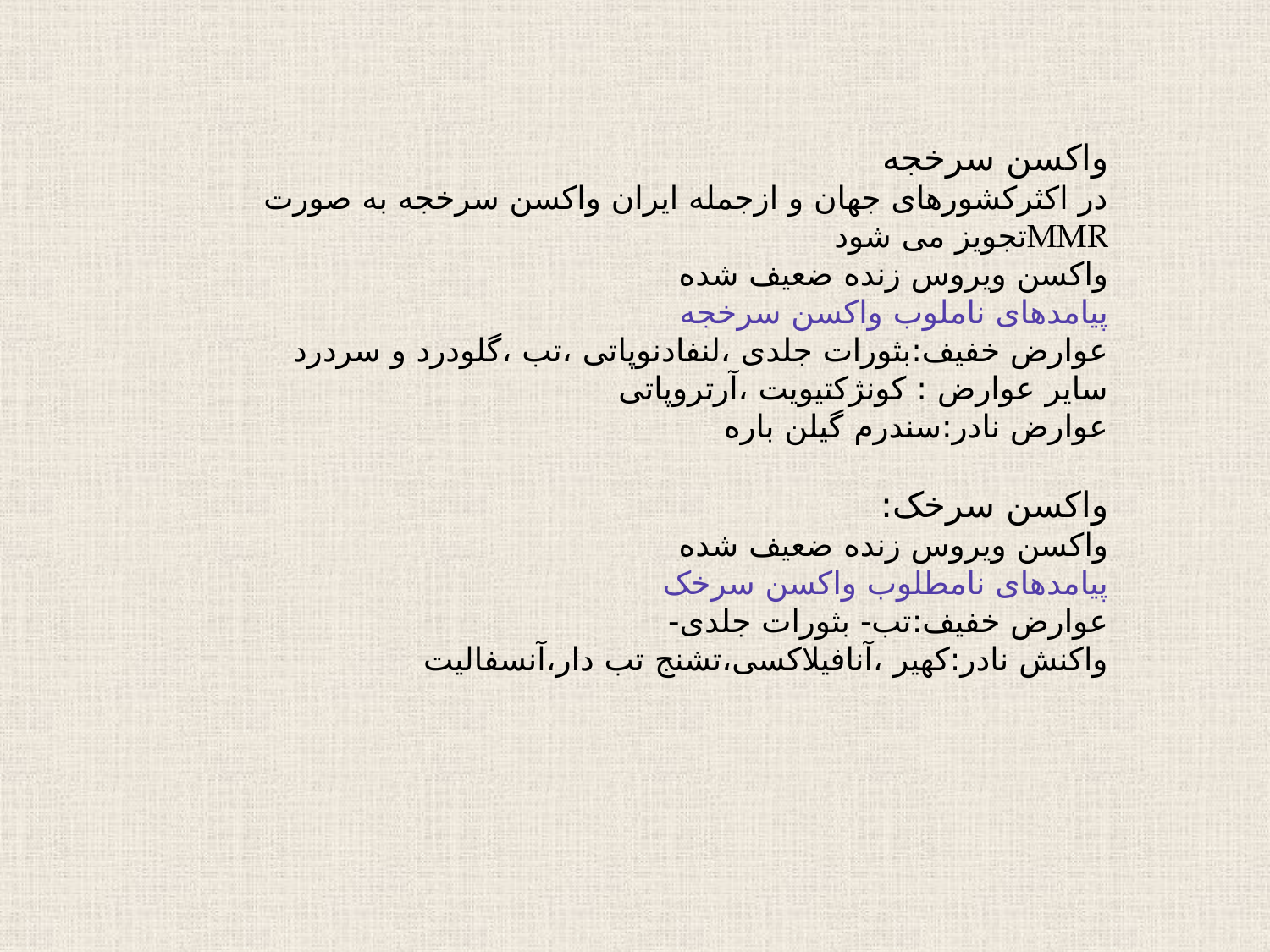

واکسن سرخجه
در اکثرکشورهای جهان و ازجمله ایران واکسن سرخجه به صورت MMRتجویز می شود
واکسن ویروس زنده ضعیف شده
پیامدهای ناملوب واکسن سرخجه
عوارض خفیف:بثورات جلدی ،لنفادنوپاتی ،تب ،گلودرد و سردرد
سایر عوارض : کونژکتیویت ،آرتروپاتی
عوارض نادر:سندرم گیلن باره

واکسن سرخک:
واکسن ویروس زنده ضعیف شده
پیامدهای نامطلوب واکسن سرخک
عوارض خفیف:تب- بثورات جلدی-
واکنش نادر:کهیر ،آنافیلاکسی،تشنج تب دار،آنسفالیت